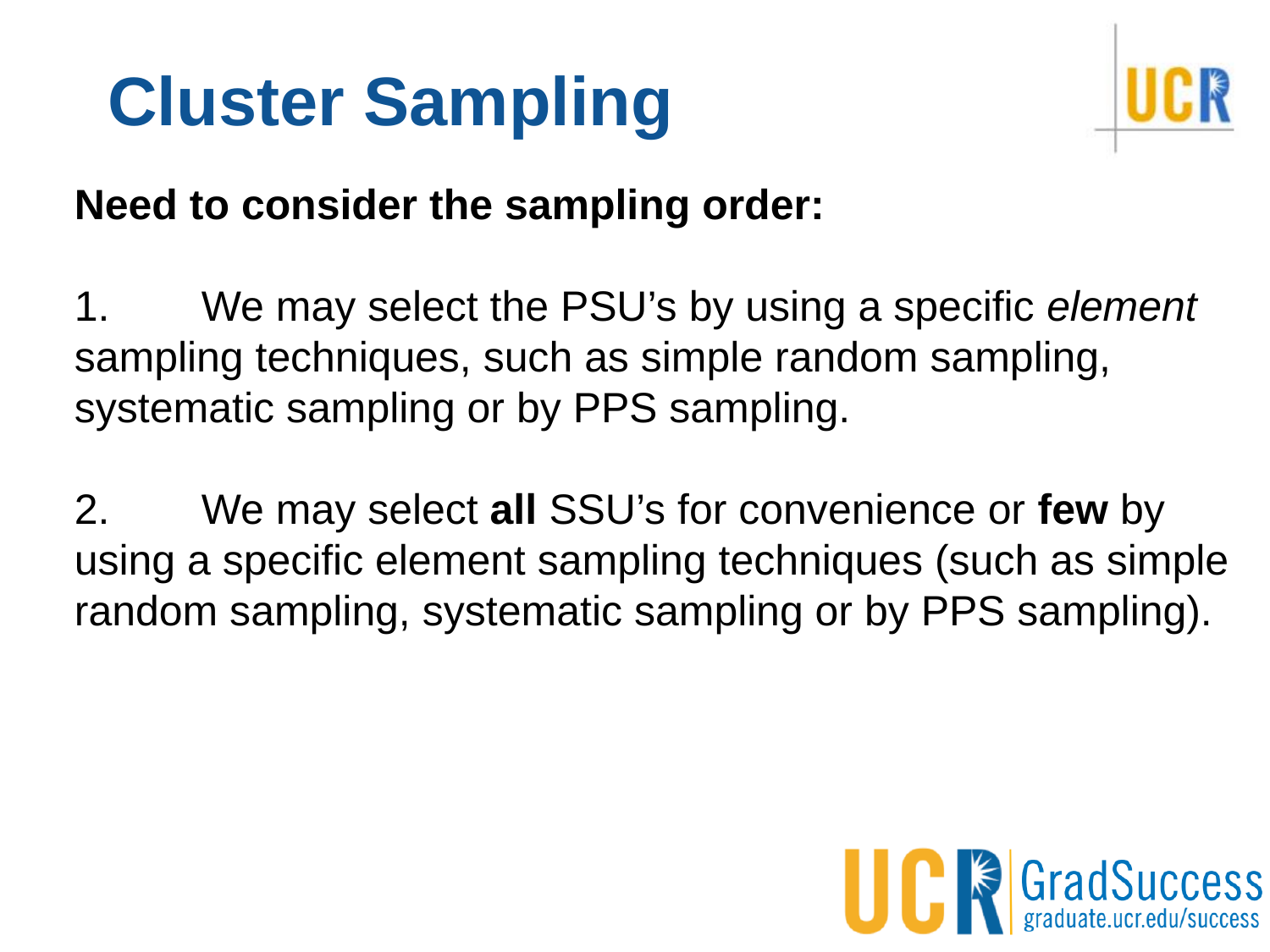

# Cluster Sampling
Need to consider the sampling order:

1.	We may select the PSU’s by using a specific element sampling techniques, such as simple random sampling, systematic sampling or by PPS sampling.

2.	We may select all SSU’s for convenience or few by using a specific element sampling techniques (such as simple random sampling, systematic sampling or by PPS sampling).